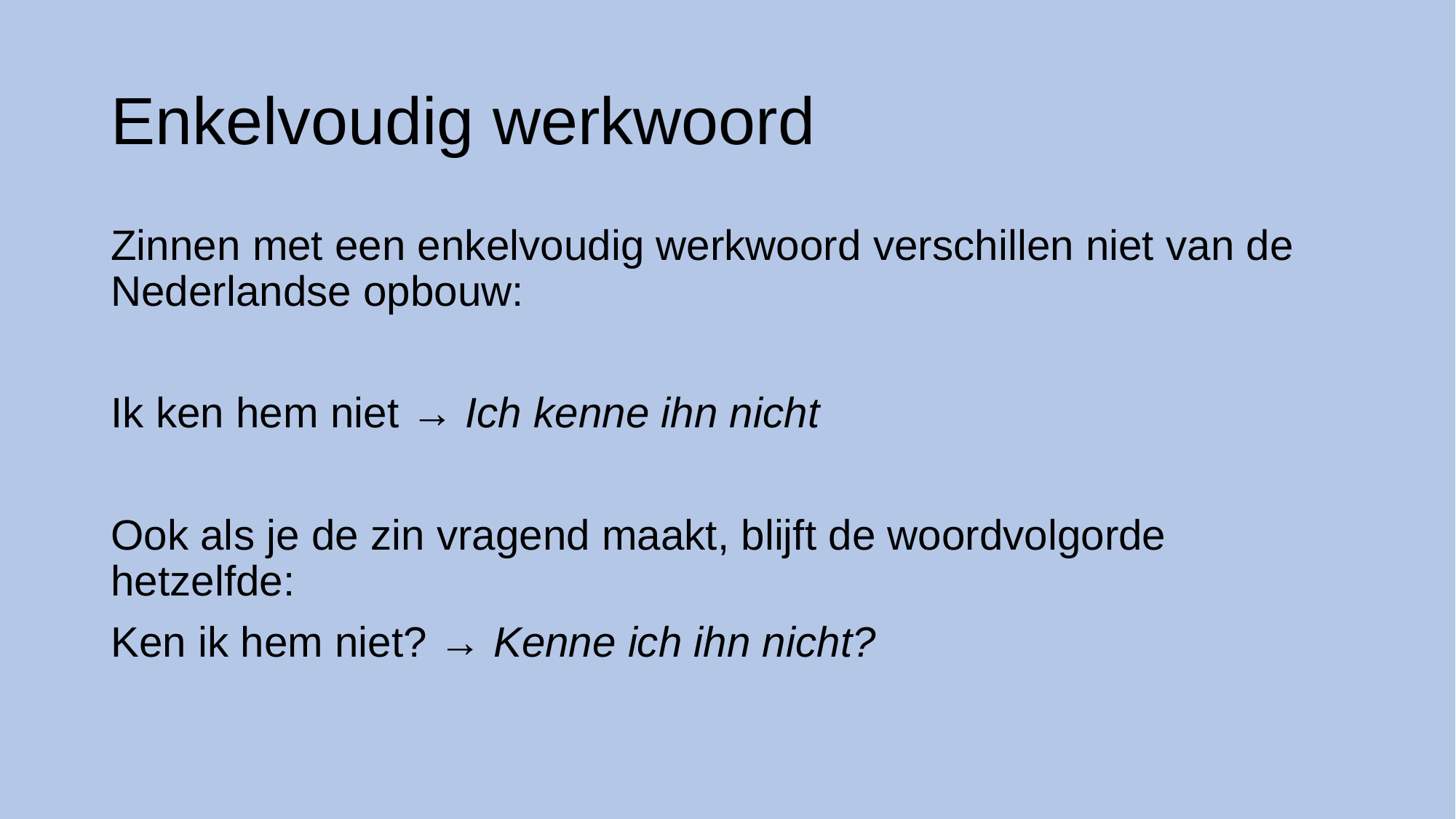

# Enkelvoudig werkwoord
Zinnen met een enkelvoudig werkwoord verschillen niet van de Nederlandse opbouw:

Ik ken hem niet → Ich kenne ihn nicht

Ook als je de zin vragend maakt, blijft de woordvolgorde hetzelfde:
Ken ik hem niet? → Kenne ich ihn nicht?